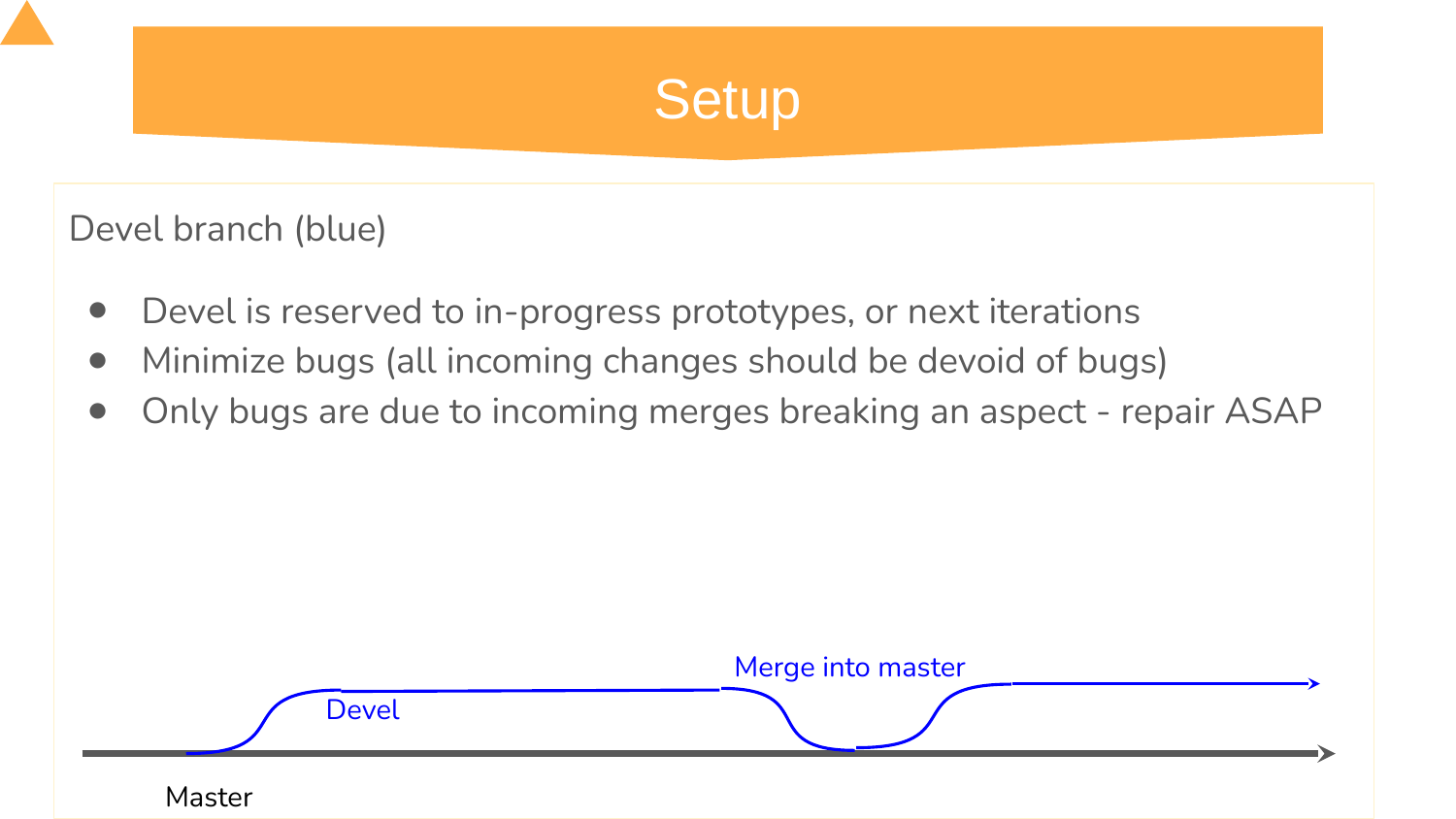

# Setup
Devel branch (blue)
Devel is reserved to in-progress prototypes, or next iterations
Minimize bugs (all incoming changes should be devoid of bugs)
Only bugs are due to incoming merges breaking an aspect - repair ASAP
Merge into master
Devel
Master